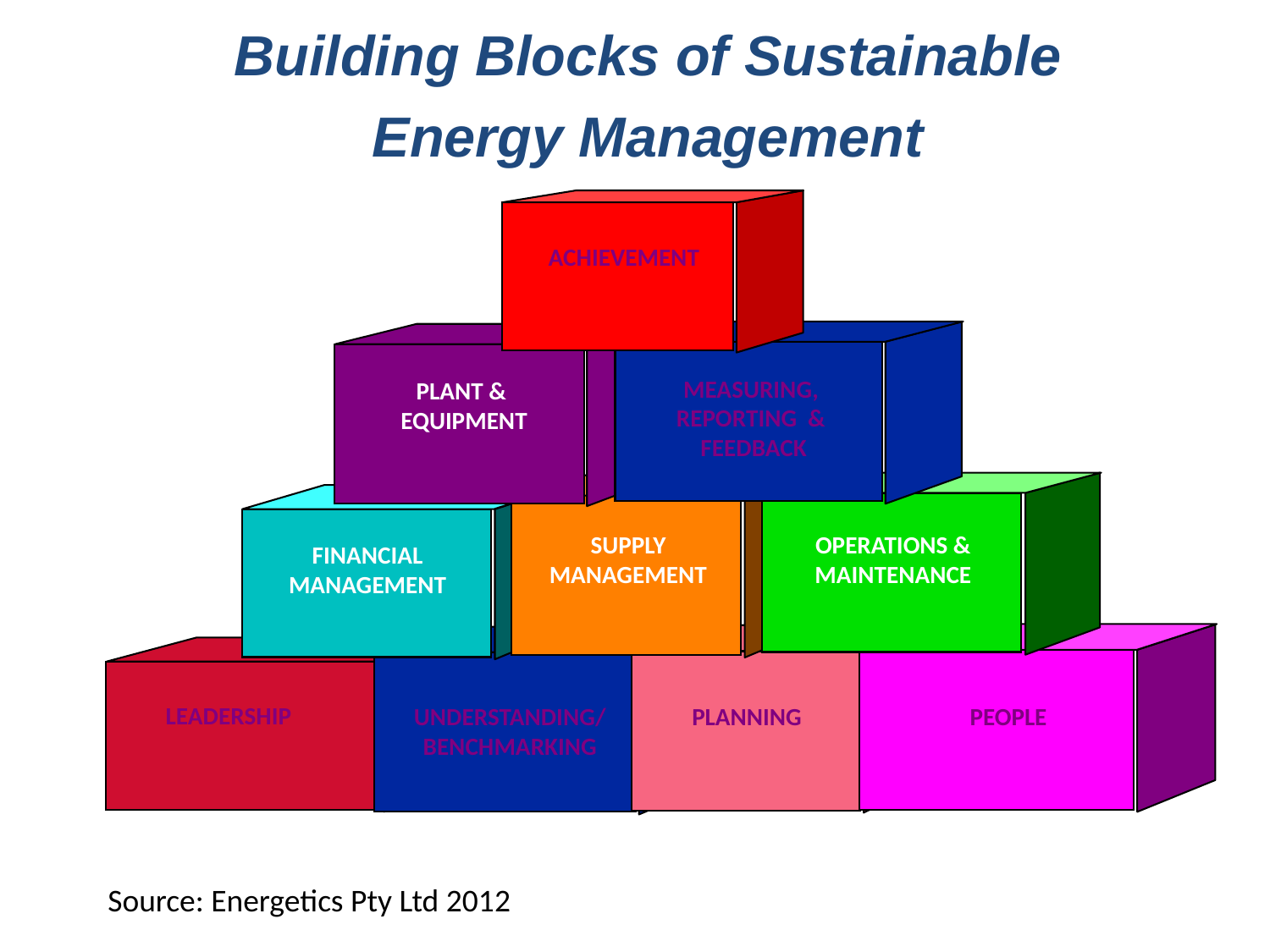

Building Blocks of Sustainable
Energy Management

ACHIEVEMENT

MEASURING,
REPORTING  &
FEEDBACK
PLANT &
EQUIPMENT

SUPPLY
MANAGEMENT
OPERATIONS &
MAINTENANCE
FINANCIAL
MANAGEMENT

LEADERSHIP
UNDERSTANDING/
BENCHMARKING
PLANNING

PEOPLE
Source: Energetics Pty Ltd 2012